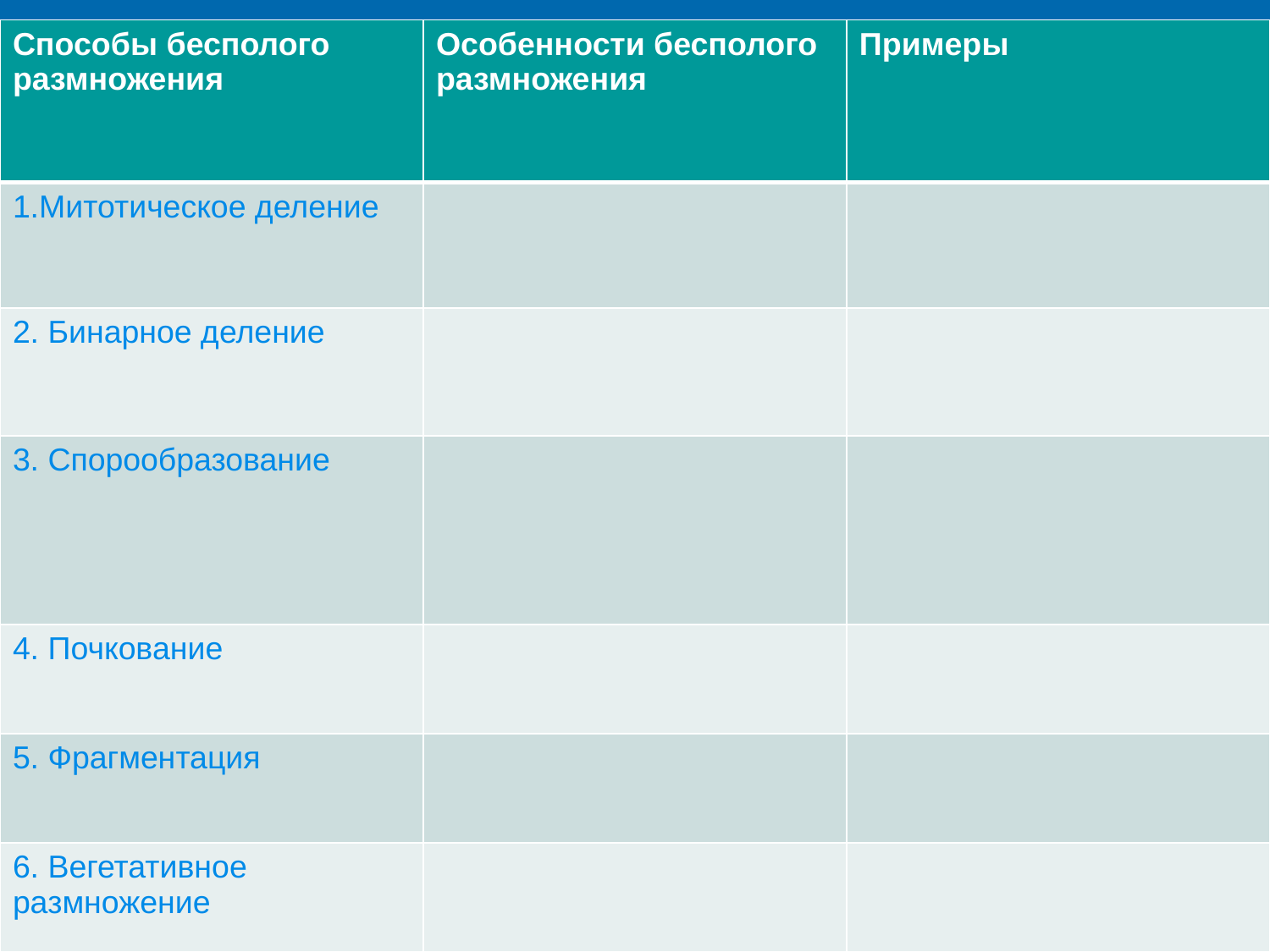

| Способы бесполого размножения | Особенности бесполого размножения | Примеры |
| --- | --- | --- |
| 1.Митотическое деление |  |  |
| 2. Бинарное деление |  |  |
| 3. Спорообразование |  |  |
| 4. Почкование |  |  |
| 5. Фрагментация |  |  |
| 6. Вегетативное размножение |  |  |